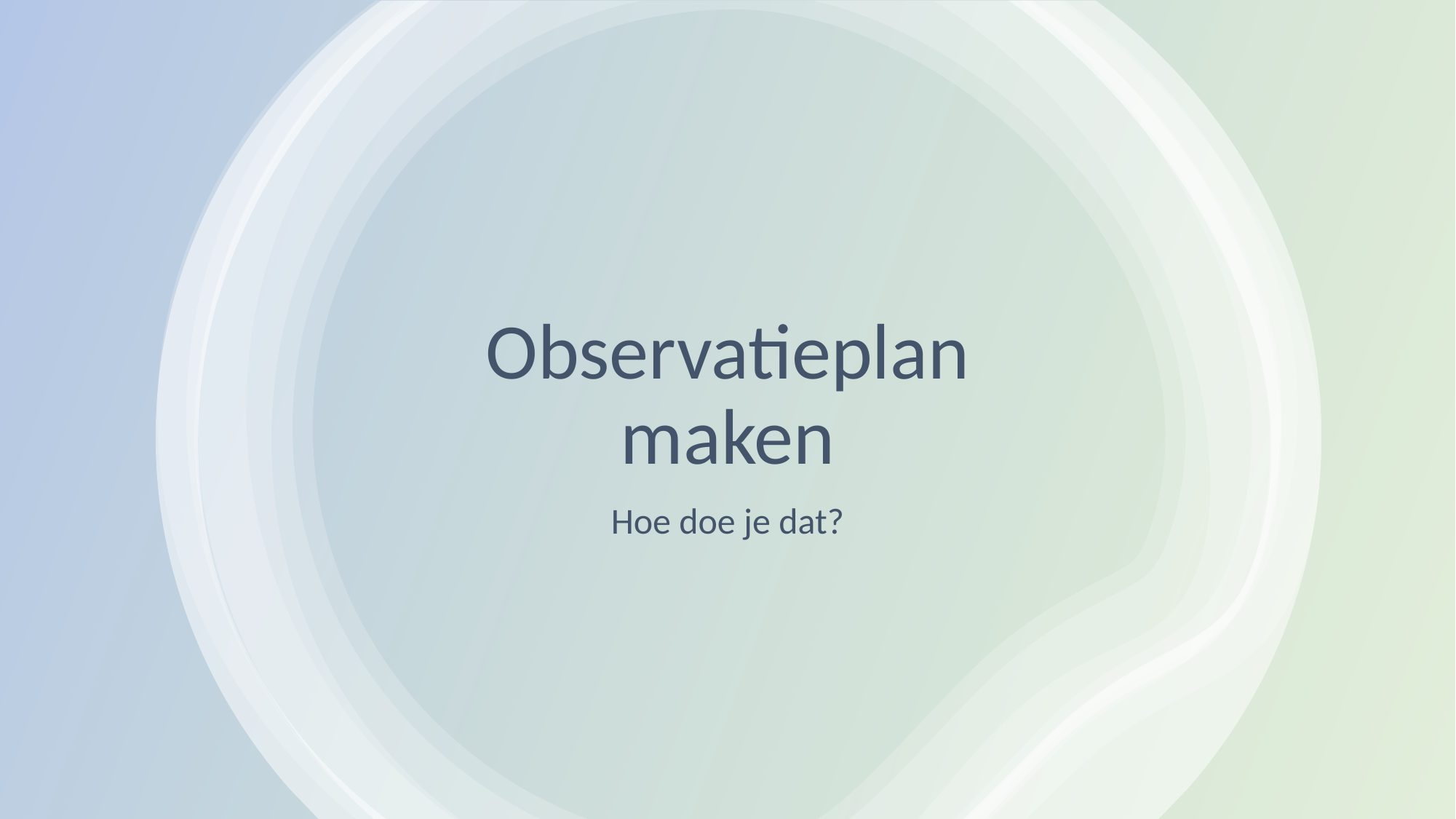

# Observatieplan maken
Hoe doe je dat?